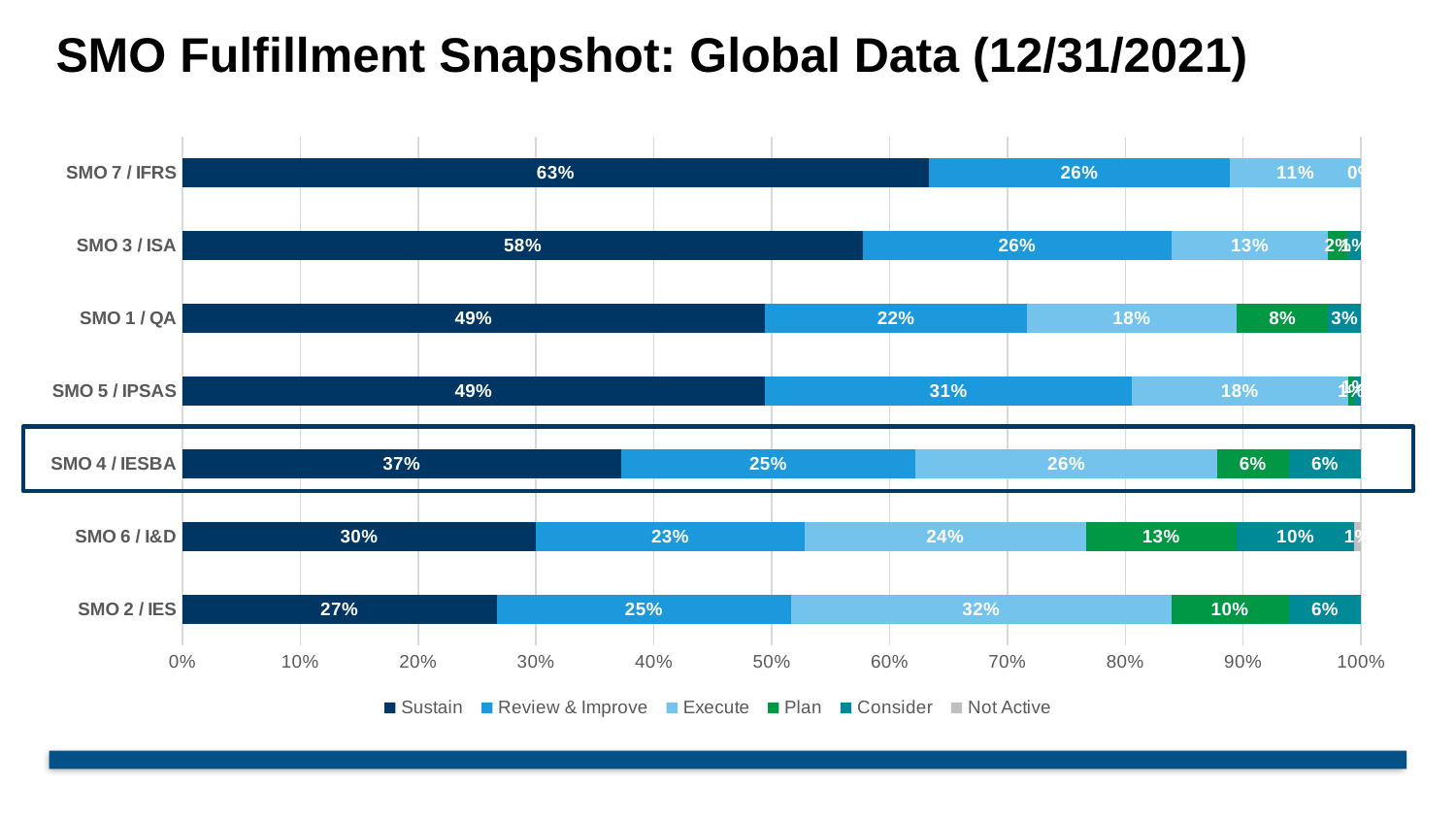

# SMO Fulfillment Snapshot: Global Data (12/31/2021)

### Chart

| Category | Sustain | Review & Improve | Execute | Plan | Consider | Not Active |
|---|---|---|---|---|---|---|
| SMO 2 / IES | 0.26666666666666666 | 0.25 | 0.32222222222222224 | 0.1 | 0.06111111111111111 | 0.0 |
| SMO 6 / I&D | 0.3 | 0.22777777777777777 | 0.2388888888888889 | 0.12777777777777777 | 0.1 | 0.005555555555555556 |
| SMO 4 / IESBA | 0.37222222222222223 | 0.25 | 0.25555555555555554 | 0.06111111111111111 | 0.06111111111111111 | 0.0 |
| SMO 5 / IPSAS | 0.49444444444444446 | 0.3111111111111111 | 0.18333333333333332 | 0.005555555555555556 | 0.005555555555555556 | 0.0 |
| SMO 1 / QA | 0.49444444444444446 | 0.2222222222222222 | 0.17777777777777778 | 0.07777777777777778 | 0.027777777777777776 | 0.0 |
| SMO 3 / ISA | 0.5777777777777777 | 0.2611111111111111 | 0.13333333333333333 | 0.016666666666666666 | 0.011111111111111112 | 0.0 |
| SMO 7 / IFRS | 0.6333333333333333 | 0.25555555555555554 | 0.1111111111111111 | 0.0 | 0.0 | 0.0 |